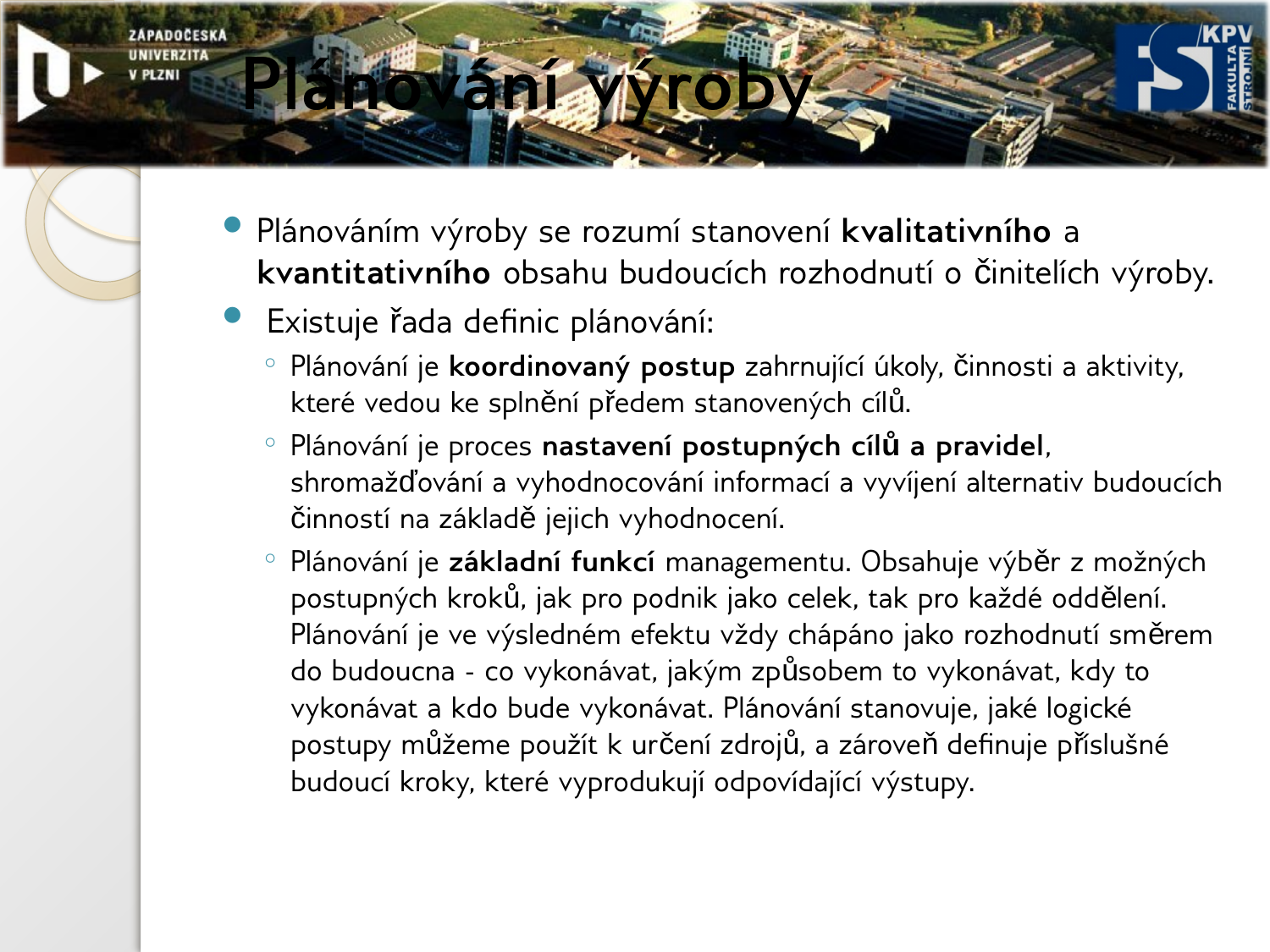

# Plánování výroby
Plánováním výroby se rozumí stanovení kvalitativního a kvantitativního obsahu budoucích rozhodnutí o činitelích výroby.
 Existuje řada definic plánování:
Plánování je koordinovaný postup zahrnující úkoly, činnosti a aktivity, které vedou ke splnění předem stanovených cílů.
Plánování je proces nastavení postupných cílů a pravidel, shromažďování a vyhodnocování informací a vyvíjení alternativ budoucích činností na základě jejich vyhodnocení.
Plánování je základní funkcí managementu. Obsahuje výběr z možných postupných kroků, jak pro podnik jako celek, tak pro každé oddělení. Plánování je ve výsledném efektu vždy chápáno jako rozhodnutí směrem do budoucna - co vykonávat, jakým způsobem to vykonávat, kdy to vykonávat a kdo bude vykonávat. Plánování stanovuje, jaké logické postupy můžeme použít k určení zdrojů, a zároveň definuje příslušné budoucí kroky, které vyprodukují odpovídající výstupy.